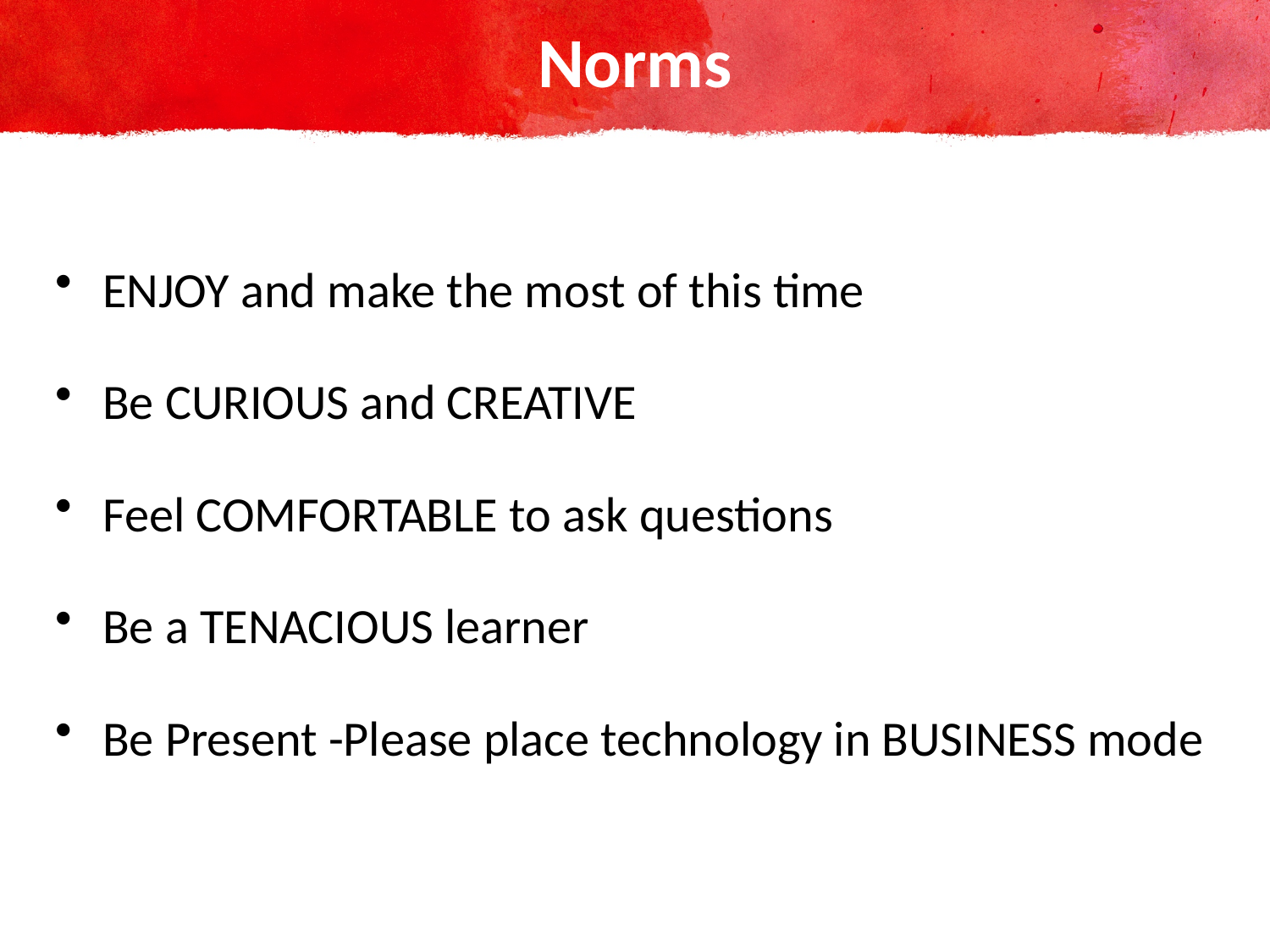

# Norms

ENJOY and make the most of this time
Be CURIOUS and CREATIVE
Feel COMFORTABLE to ask questions
Be a TENACIOUS learner
Be Present -Please place technology in BUSINESS mode

2